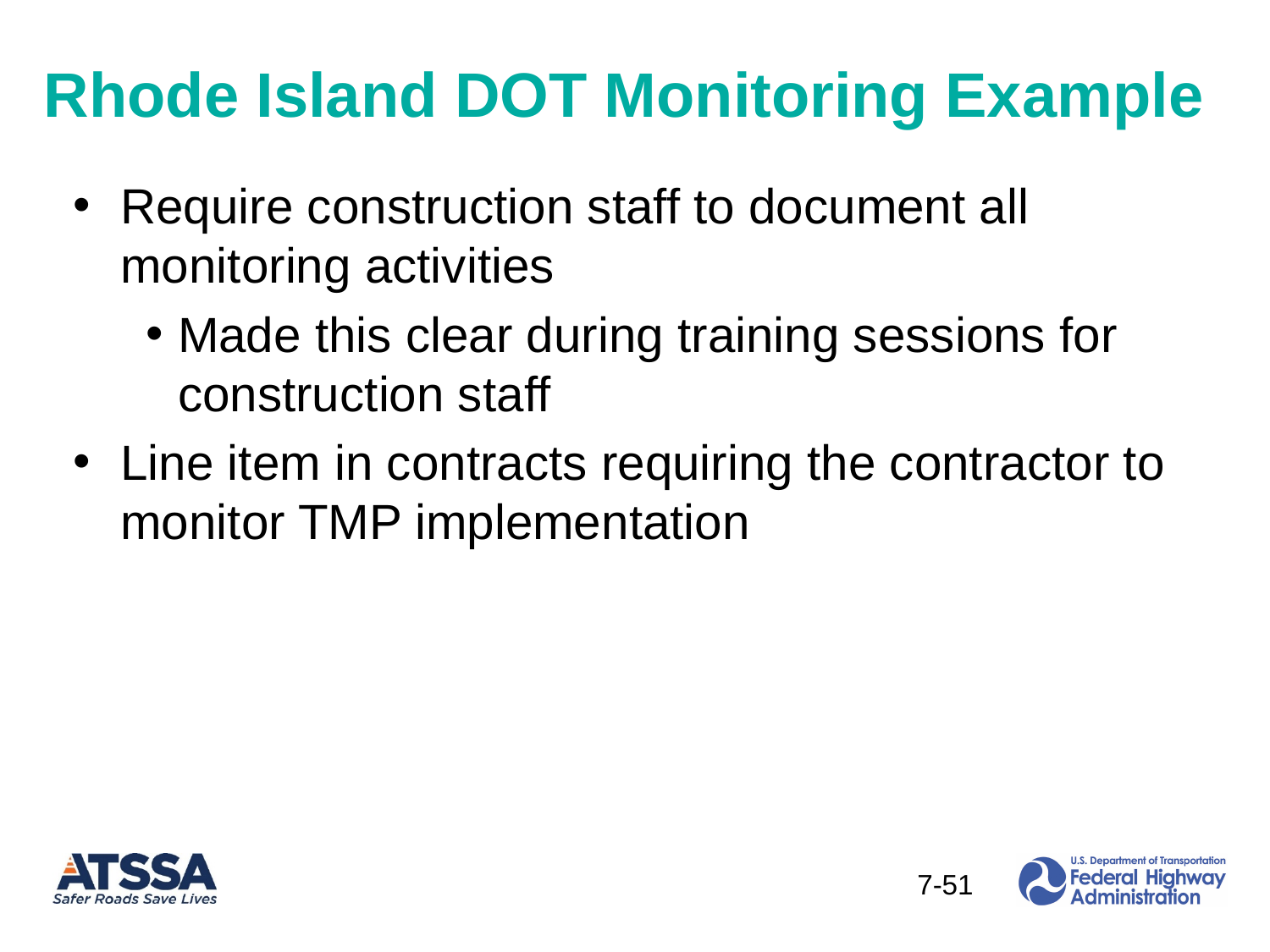

# Rhode Island DOT Monitoring Example
Require construction staff to document all monitoring activities
Made this clear during training sessions for construction staff
Line item in contracts requiring the contractor to monitor TMP implementation